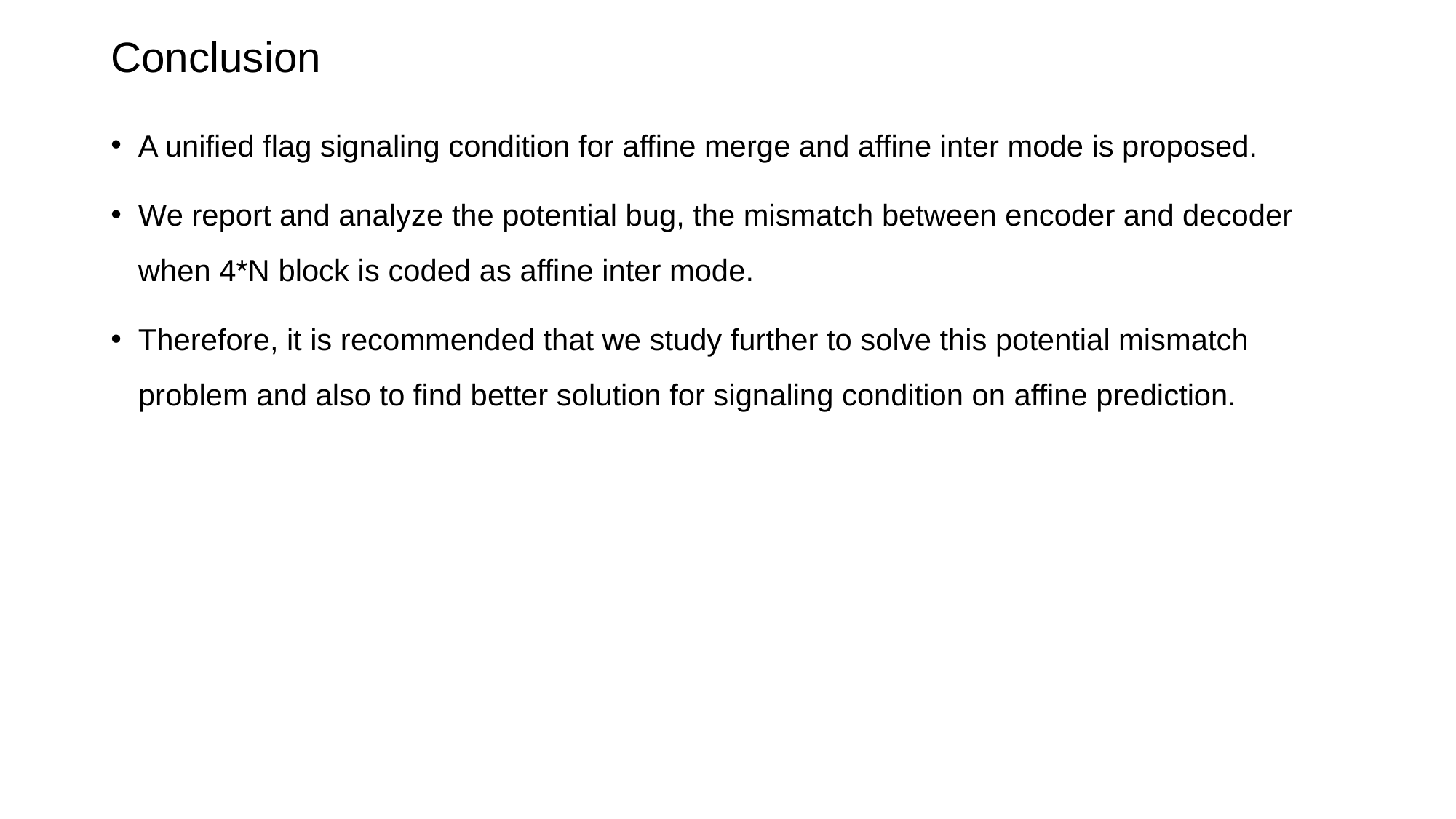

# Conclusion
A unified flag signaling condition for affine merge and affine inter mode is proposed.
We report and analyze the potential bug, the mismatch between encoder and decoder when 4*N block is coded as affine inter mode.
Therefore, it is recommended that we study further to solve this potential mismatch problem and also to find better solution for signaling condition on affine prediction.